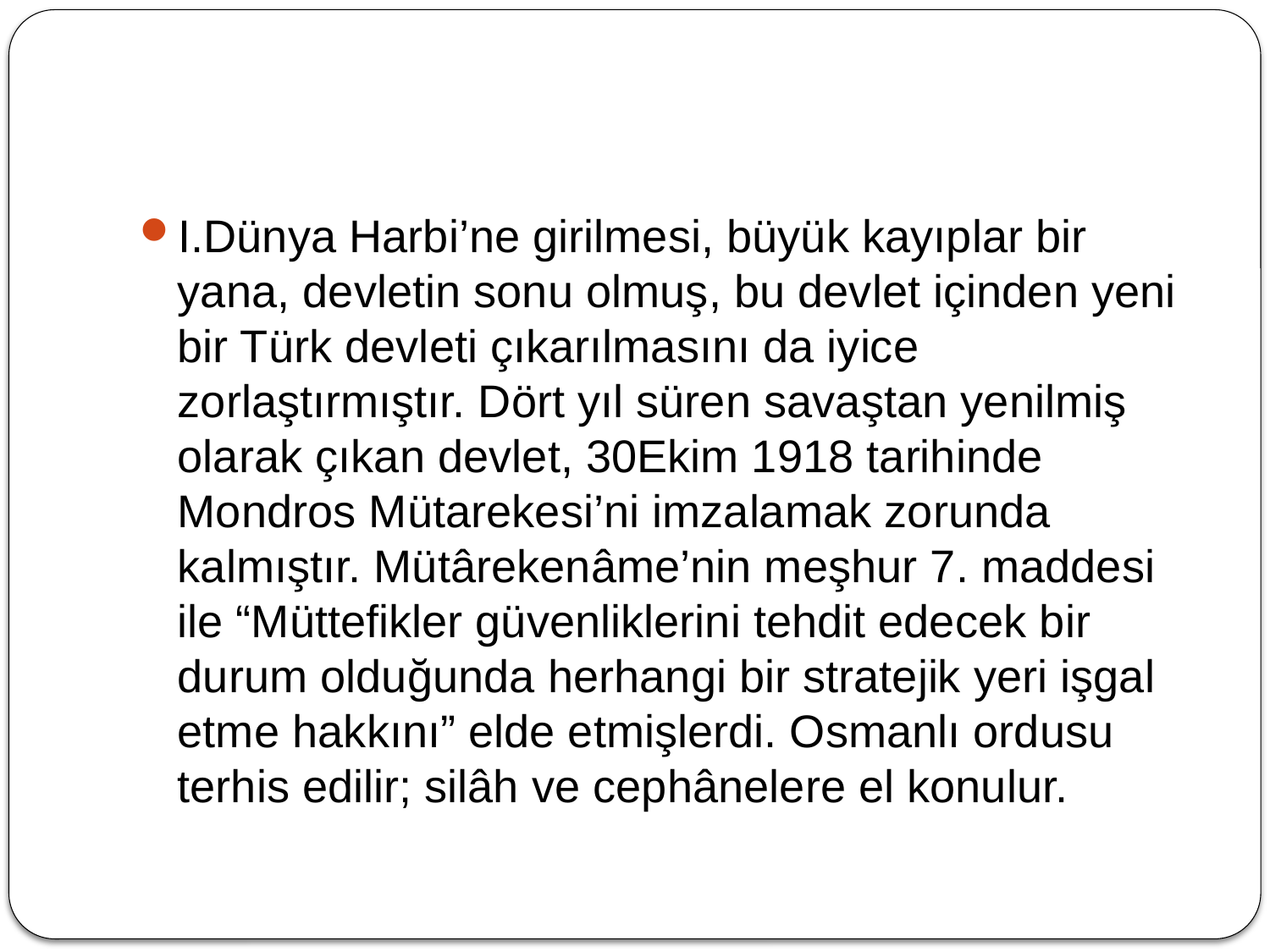

#
I.Dünya Harbi’ne girilmesi, büyük kayıplar bir yana, devletin sonu olmuş, bu devlet içinden yeni bir Türk devleti çıkarılmasını da iyice zorlaştırmıştır. Dört yıl süren savaştan yenilmiş olarak çıkan devlet, 30Ekim 1918 tarihinde Mondros Mütarekesi’ni imzalamak zorunda kalmıştır. Mütârekenâme’nin meşhur 7. maddesi ile “Müttefikler güvenliklerini tehdit edecek bir durum olduğunda herhangi bir stratejik yeri işgal etme hakkını” elde etmişlerdi. Osmanlı ordusu terhis edilir; silâh ve cephânelere el konulur.